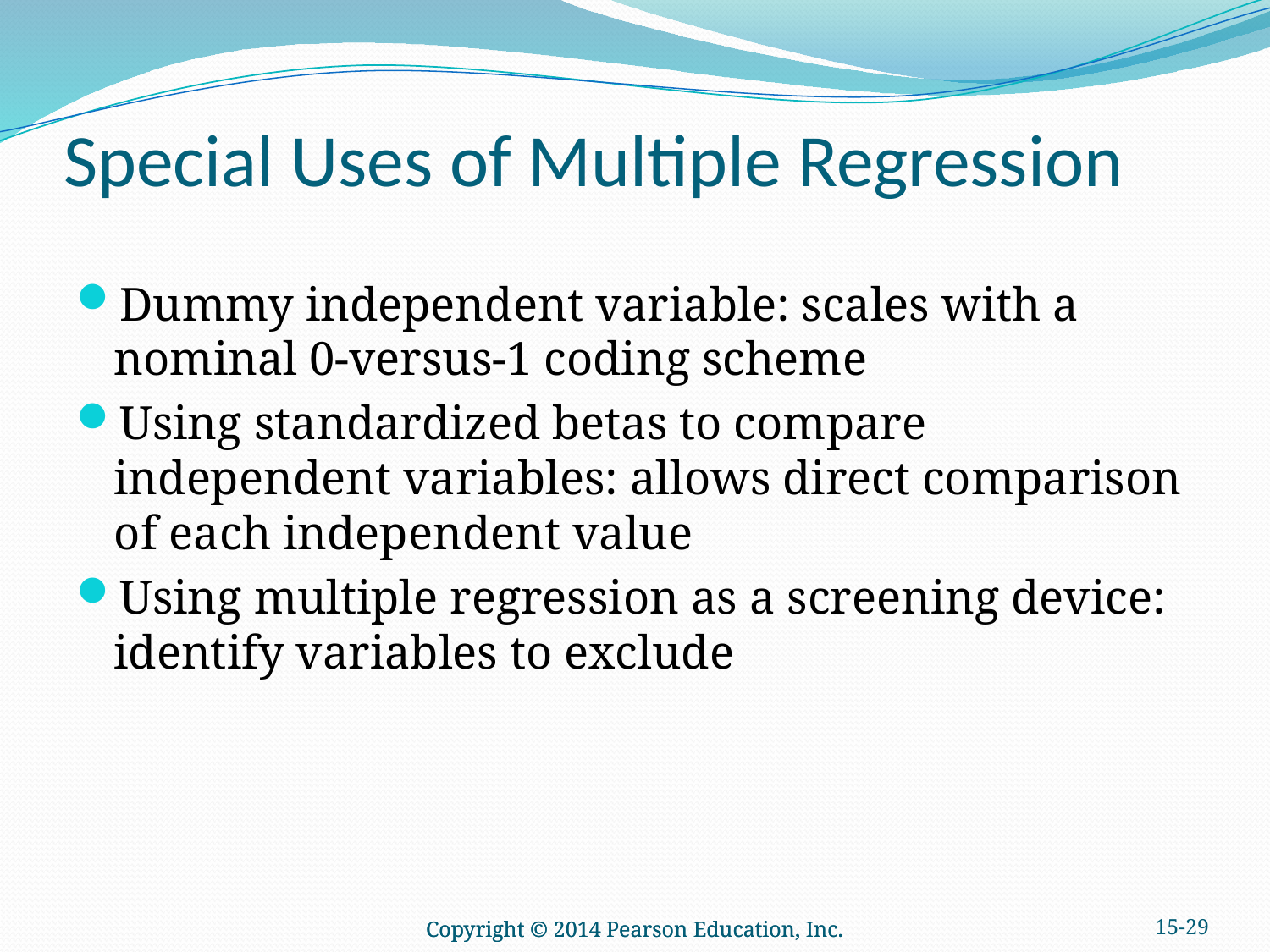

# Special Uses of Multiple Regression
Dummy independent variable: scales with a nominal 0-versus-1 coding scheme
Using standardized betas to compare independent variables: allows direct comparison of each independent value
Using multiple regression as a screening device: identify variables to exclude